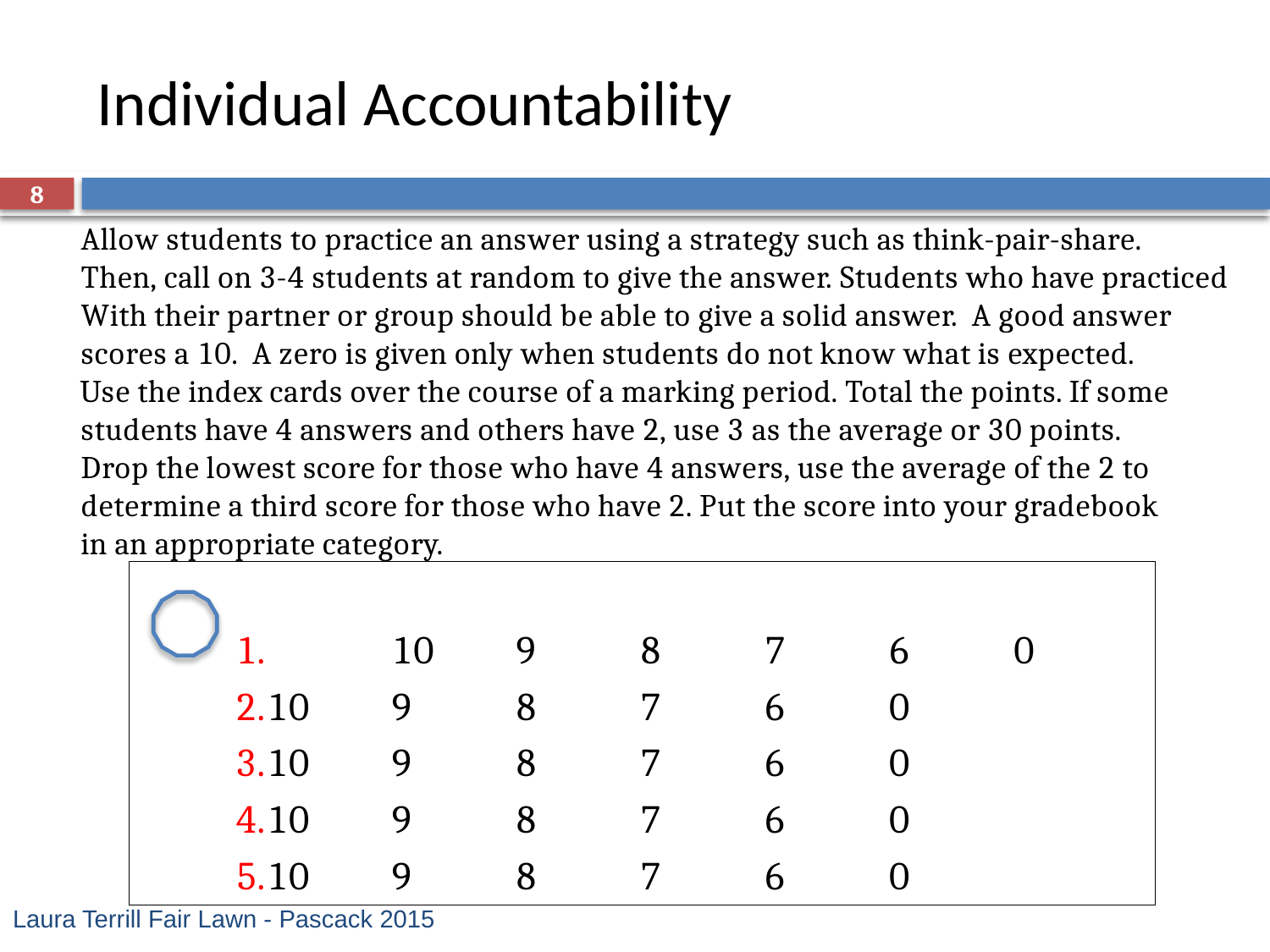

# Individual Accountability
8
Allow students to practice an answer using a strategy such as think-pair-share.
Then, call on 3-4 students at random to give the answer. Students who have practiced
With their partner or group should be able to give a solid answer.  A good answer
scores a 10.  A zero is given only when students do not know what is expected.
Use the index cards over the course of a marking period. Total the points. If some
students have 4 answers and others have 2, use 3 as the average or 30 points.
Drop the lowest score for those who have 4 answers, use the average of the 2 to
determine a third score for those who have 2. Put the score into your gradebook
in an appropriate category.

1. 	10	9	8	7	6	0
2.		10	9	8 	7 	6	0
3.		10	9	8	7	6	0
4.		10	9	8	7	6	0
5.		10	9	8	7	6	0

Laura Terrill Fair Lawn - Pascack 2015